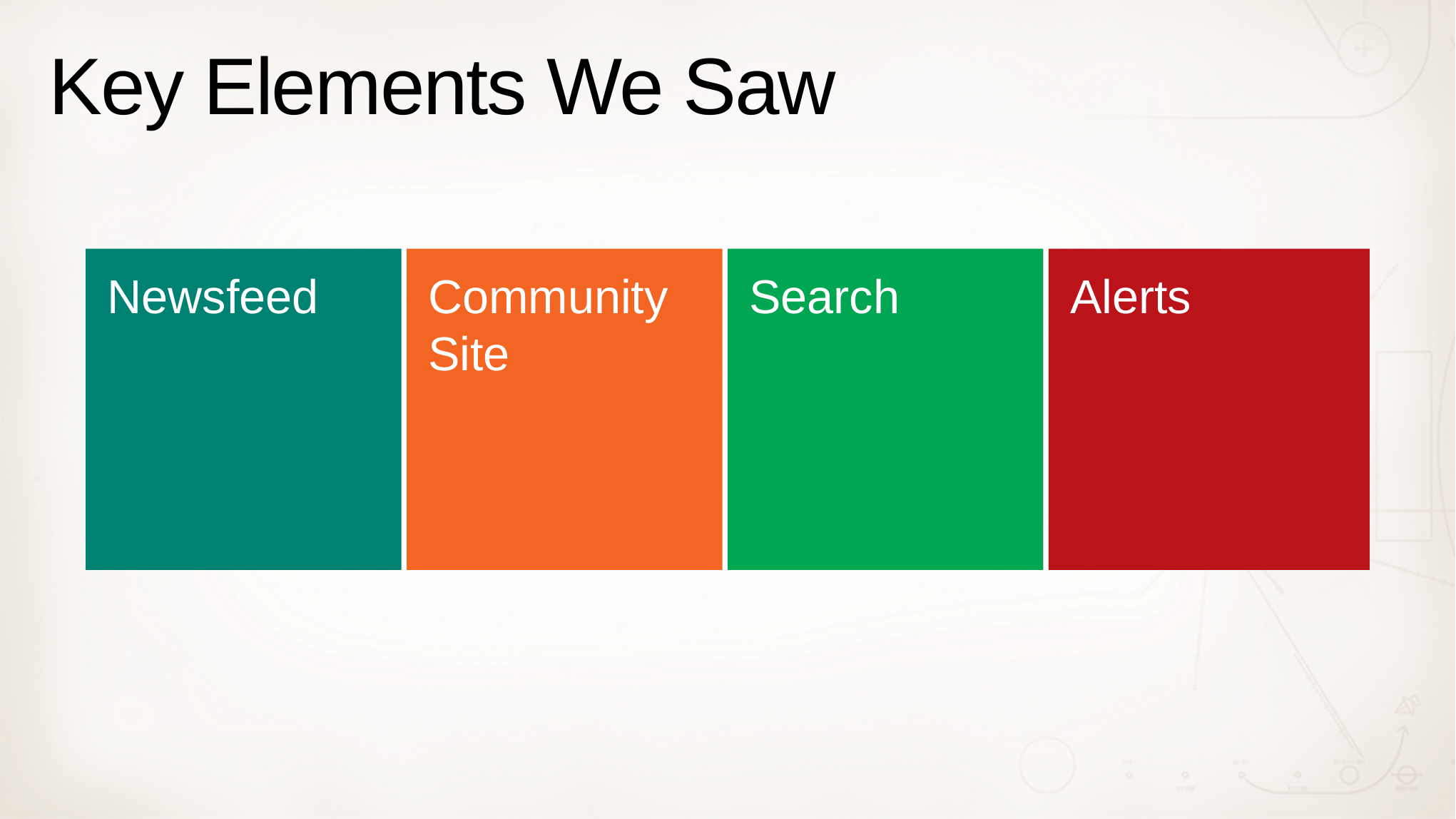

# Key Elements We Saw
Newsfeed
Community Site
Search
Alerts